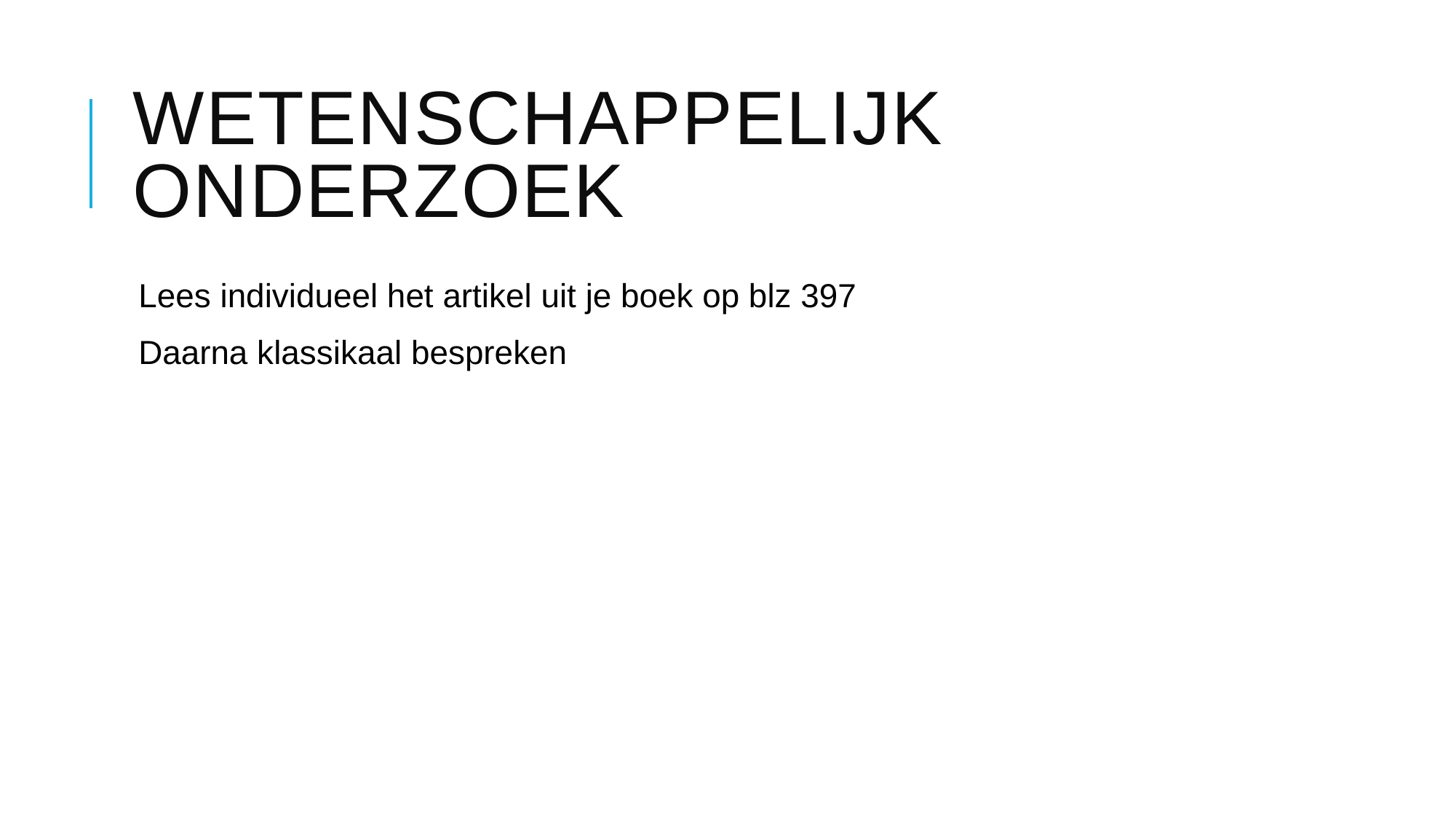

# Wetenschappelijk onderzoek
Lees individueel het artikel uit je boek op blz 397
Daarna klassikaal bespreken